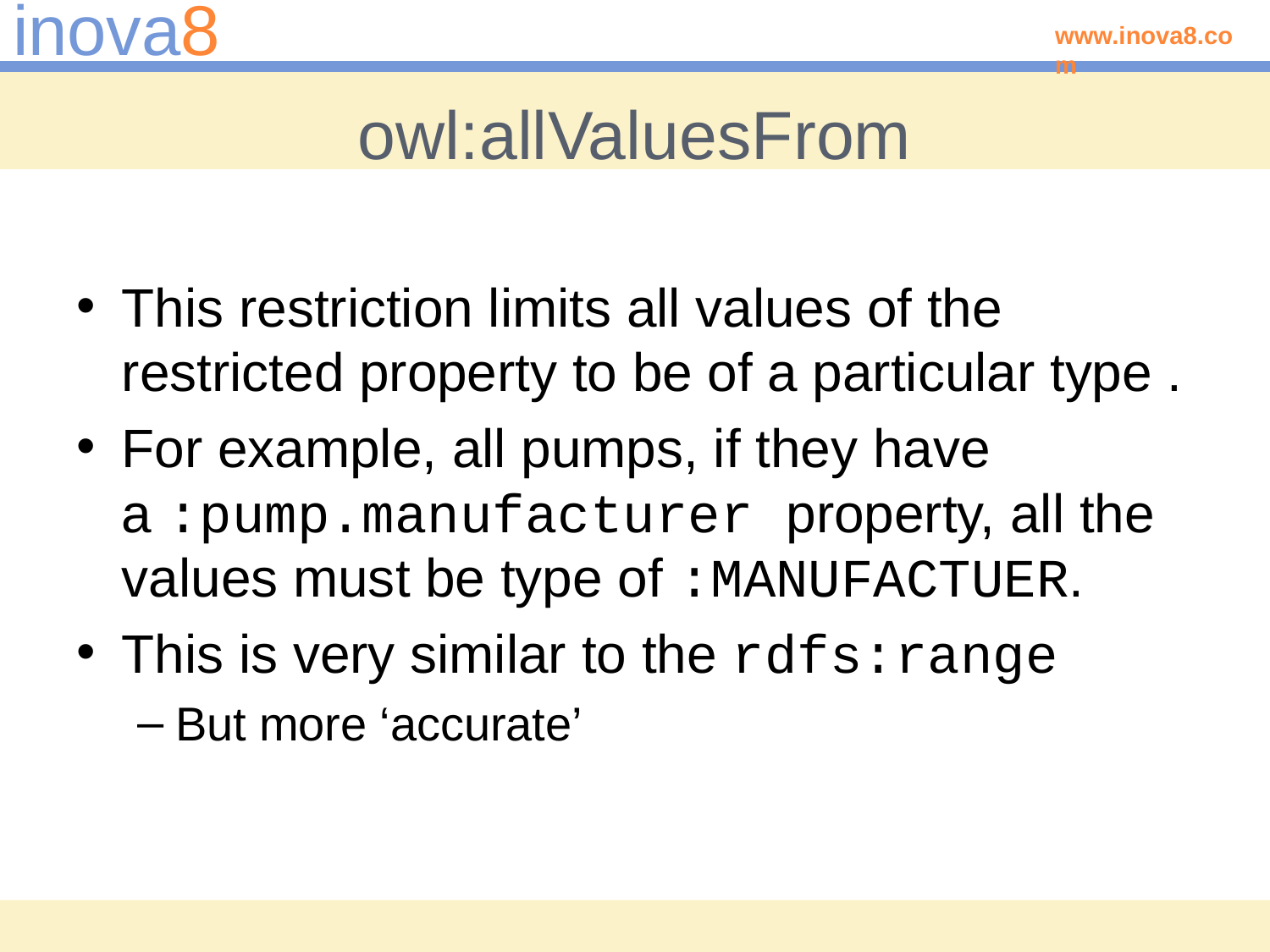

# owl:allValuesFrom

This restriction limits all values of the restricted property to be of a particular type .
For example, all pumps, if they have a :pump.manufacturer property, all the values must be type of :MANUFACTUER.
This is very similar to the rdfs:range
But more ‘accurate’